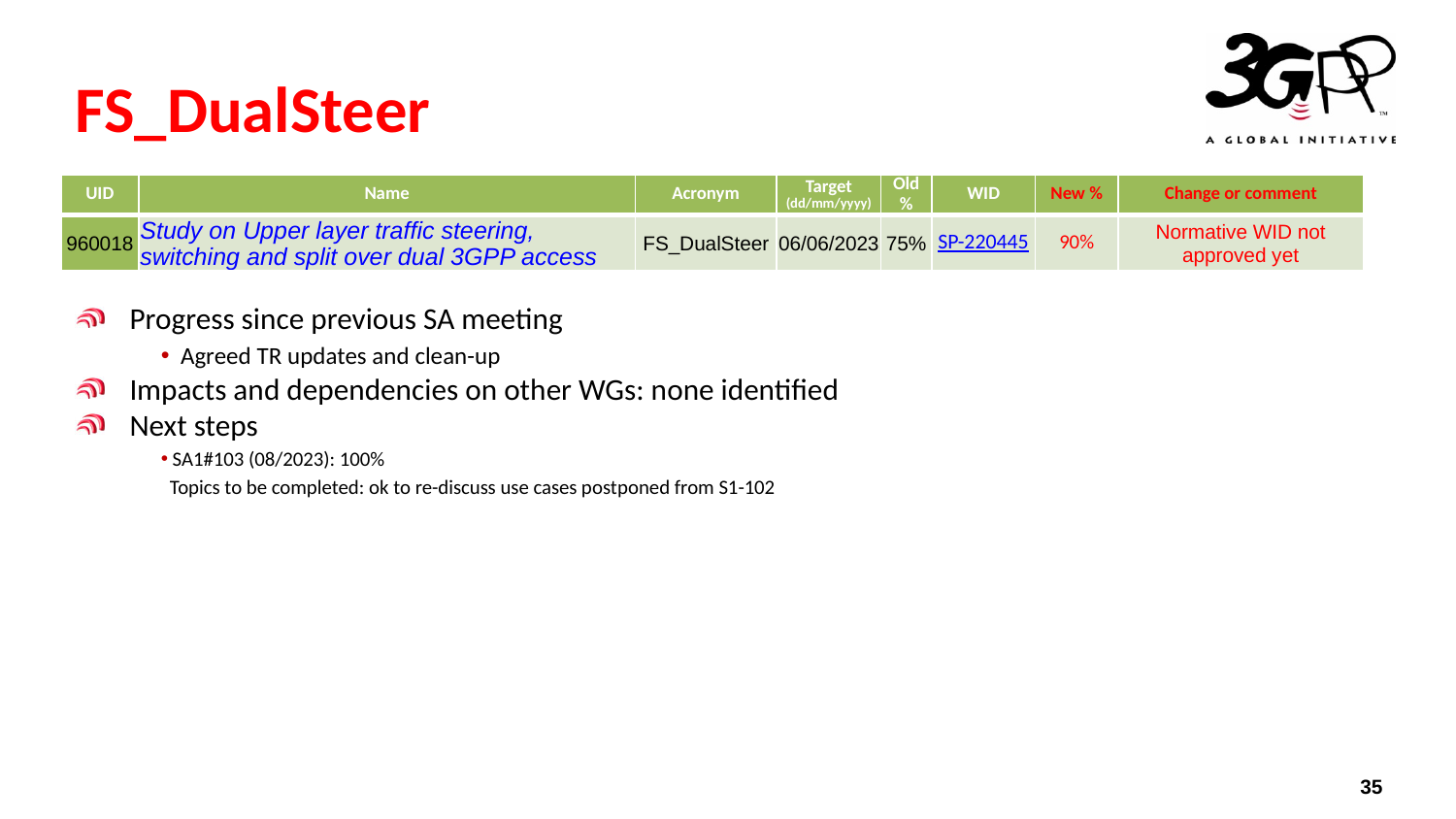

# FS_DualSteer
| UID | Name | Acronym | Target (dd/mm/yyyy) | Old % | WID | New % | Change or comment |
| --- | --- | --- | --- | --- | --- | --- | --- |
| 960018 | Study on Upper layer traffic steering, switching and split over dual 3GPP access | FS\_DualSteer | 06/06/2023 | 75% | SP-220445 | 90% | Normative WID not approved yet |
Progress since previous SA meeting
  Agreed TR updates and clean-up
Impacts and dependencies on other WGs: none identified
Next steps
 SA1#103 (08/2023): 100%
  Topics to be completed: ok to re-discuss use cases postponed from S1-102